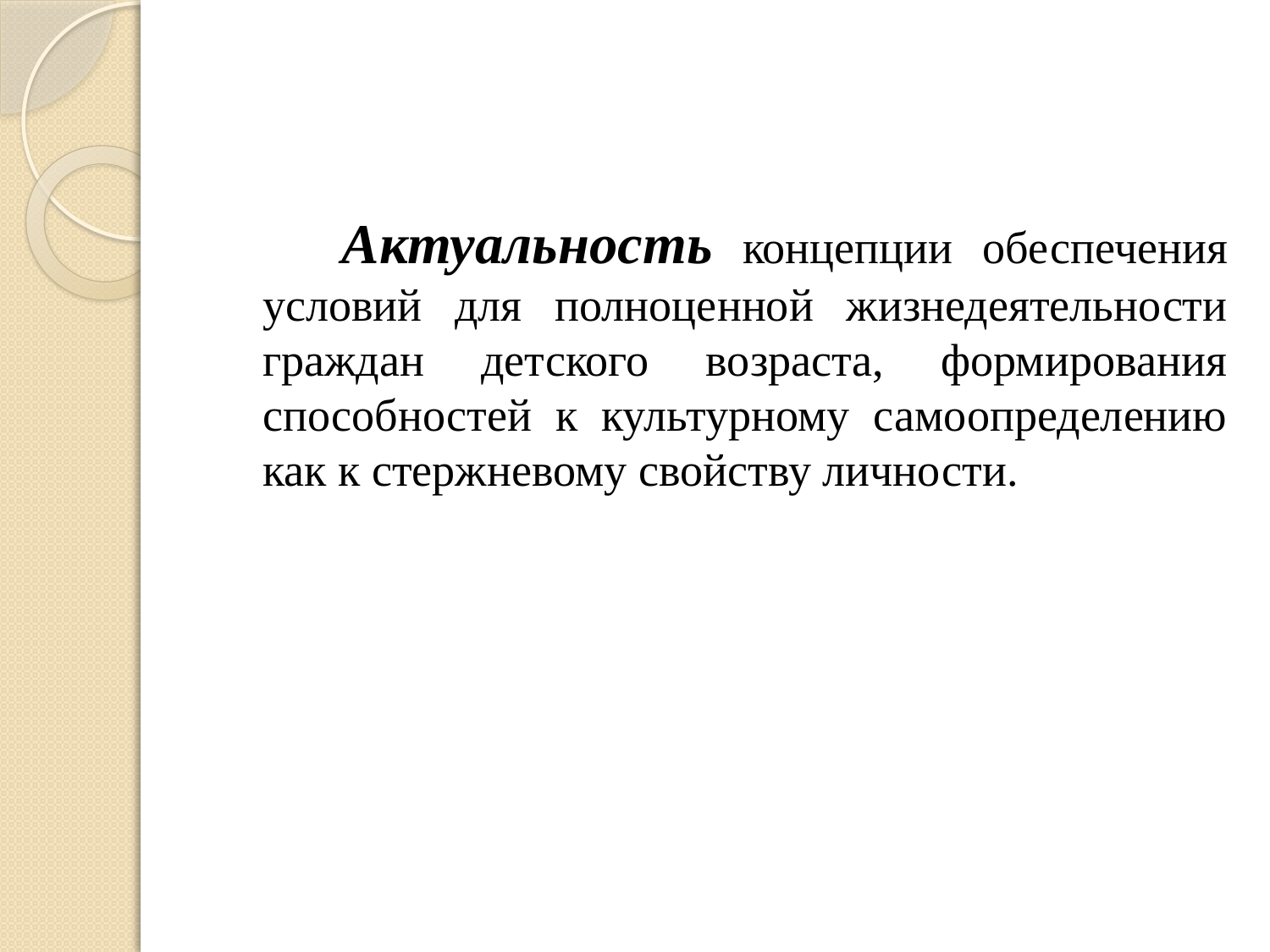

#
    Актуальность концепции обеспечения условий для полноценной жизнедеятельности граждан детского возраста, формирования способностей к культурному самоопределению как к стержневому свойству личности.